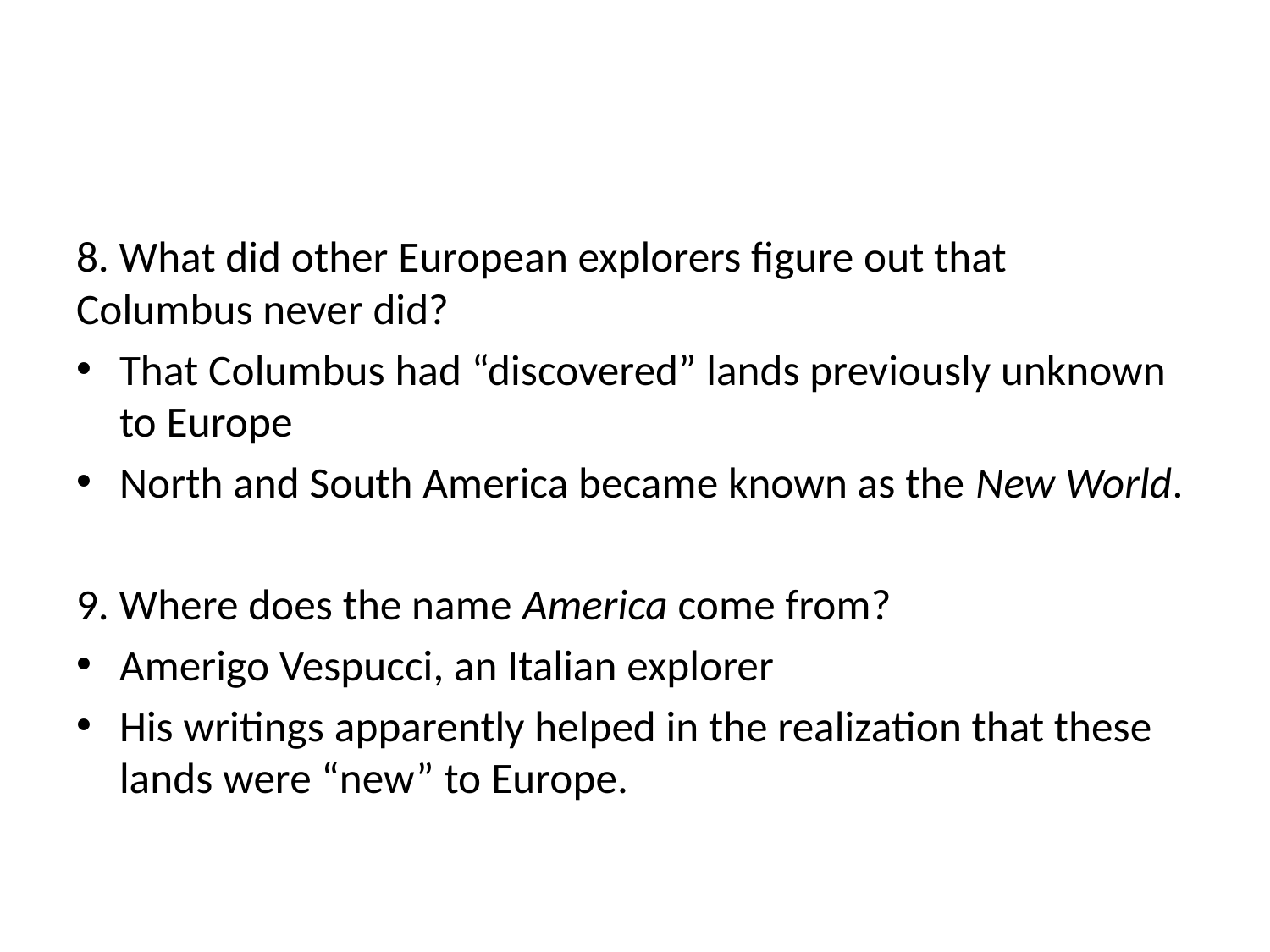

#
8. What did other European explorers figure out that Columbus never did?
That Columbus had “discovered” lands previously unknown to Europe
North and South America became known as the New World.

9. Where does the name America come from?
Amerigo Vespucci, an Italian explorer
His writings apparently helped in the realization that these lands were “new” to Europe.